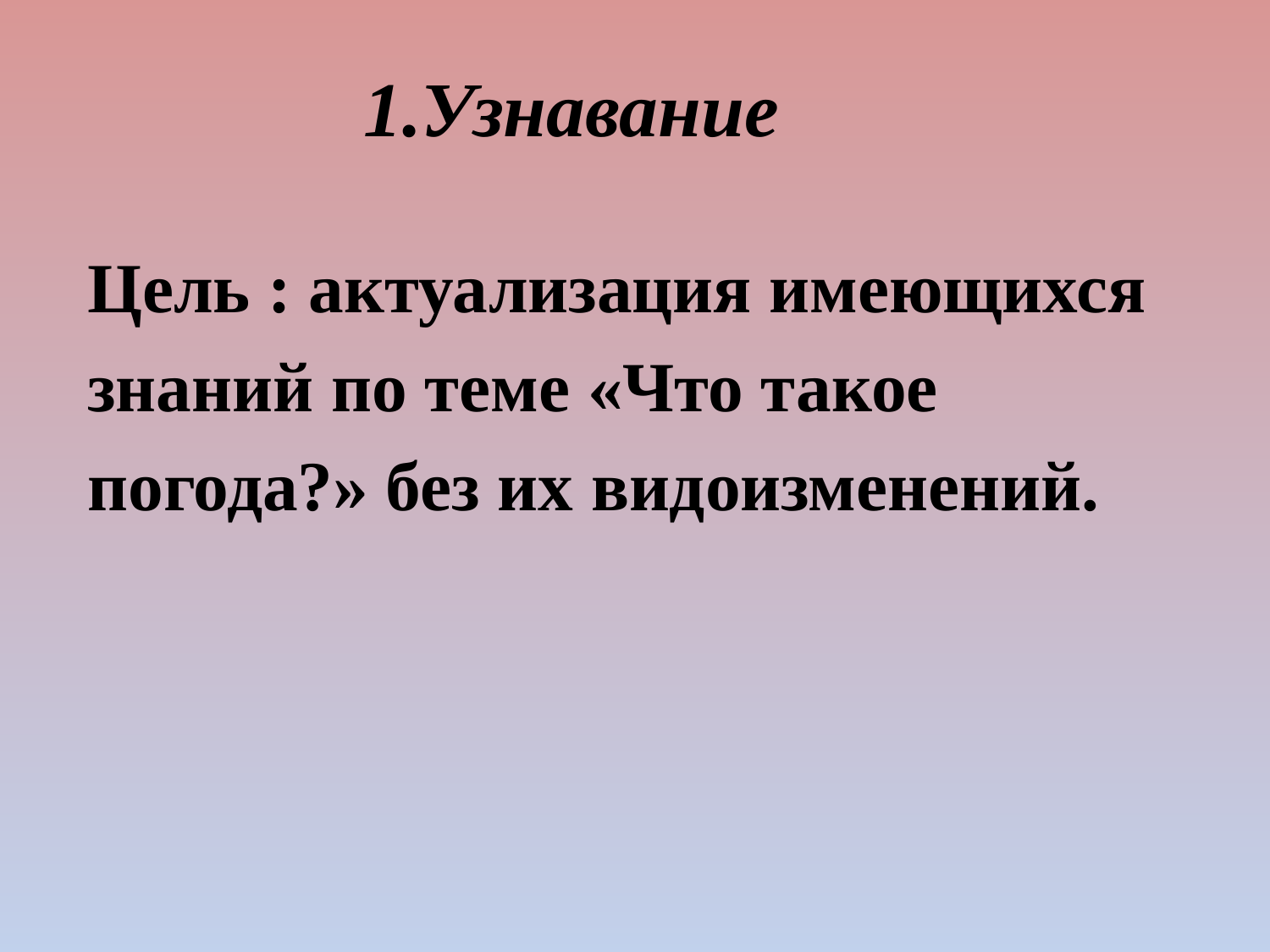

# 1.Узнавание
Цель : актуализация имеющихся
знаний по теме «Что такое
погода?» без их видоизменений.